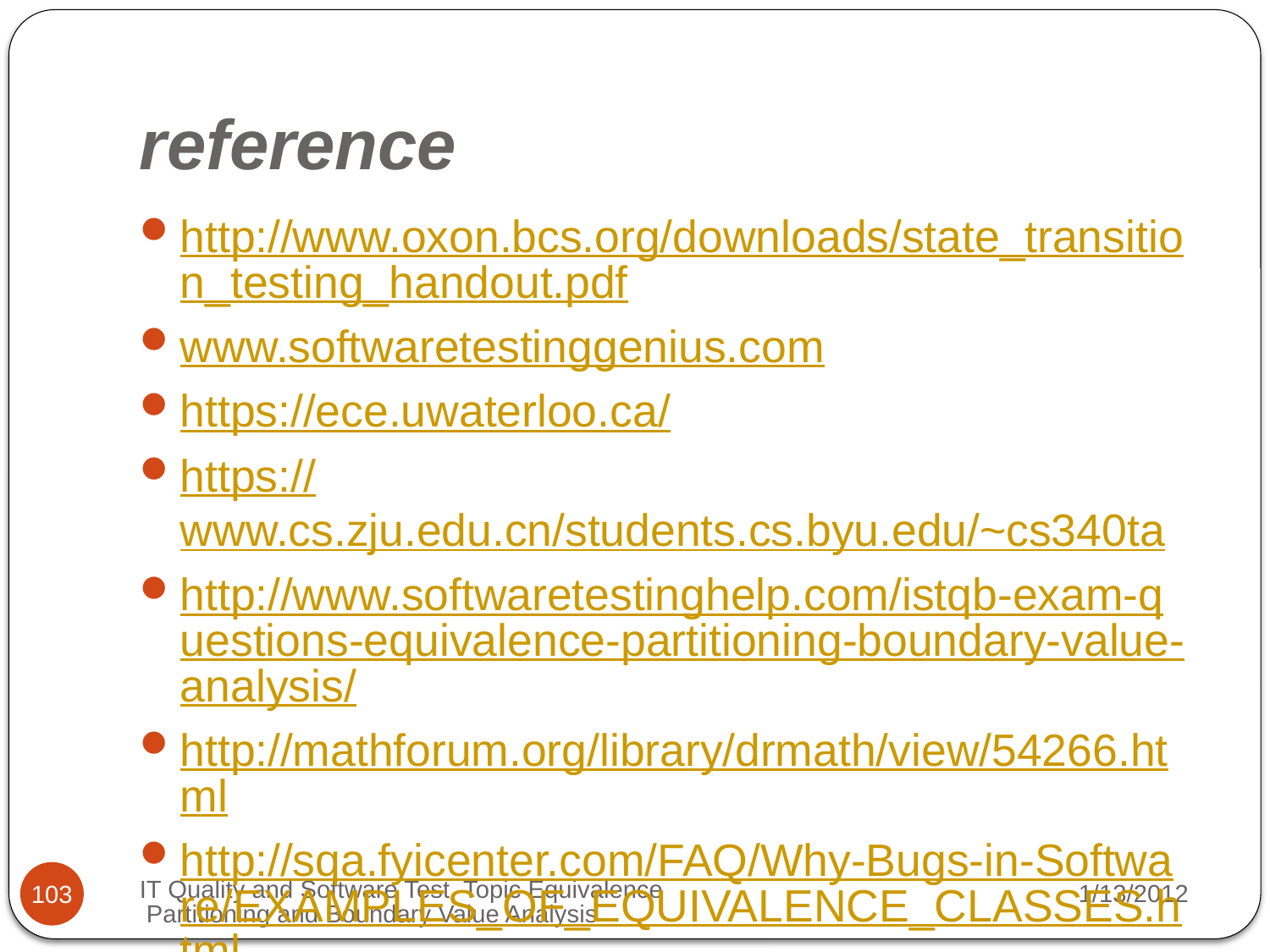

# reference
http://www.oxon.bcs.org/downloads/state_transition_testing_handout.pdf
www.softwaretestinggenius.com
https://ece.uwaterloo.ca/
https://www.cs.zju.edu.cn/students.cs.byu.edu/~cs340ta
http://www.softwaretestinghelp.com/istqb-exam-questions-equivalence-partitioning-boundary-value-analysis/
http://mathforum.org/library/drmath/view/54266.html
http://sqa.fyicenter.com/FAQ/Why-Bugs-in-Software/EXAMPLES_OF_EQUIVALENCE_CLASSES.html
http://www.cse.yorku.ca/course_archive/2010-11/W/4313/slides/08-DecisionTable.pdf
IT Quality and Software Test. Topic Equivalence Partitioning and Boundary Value Analysis
1/13/2012
103